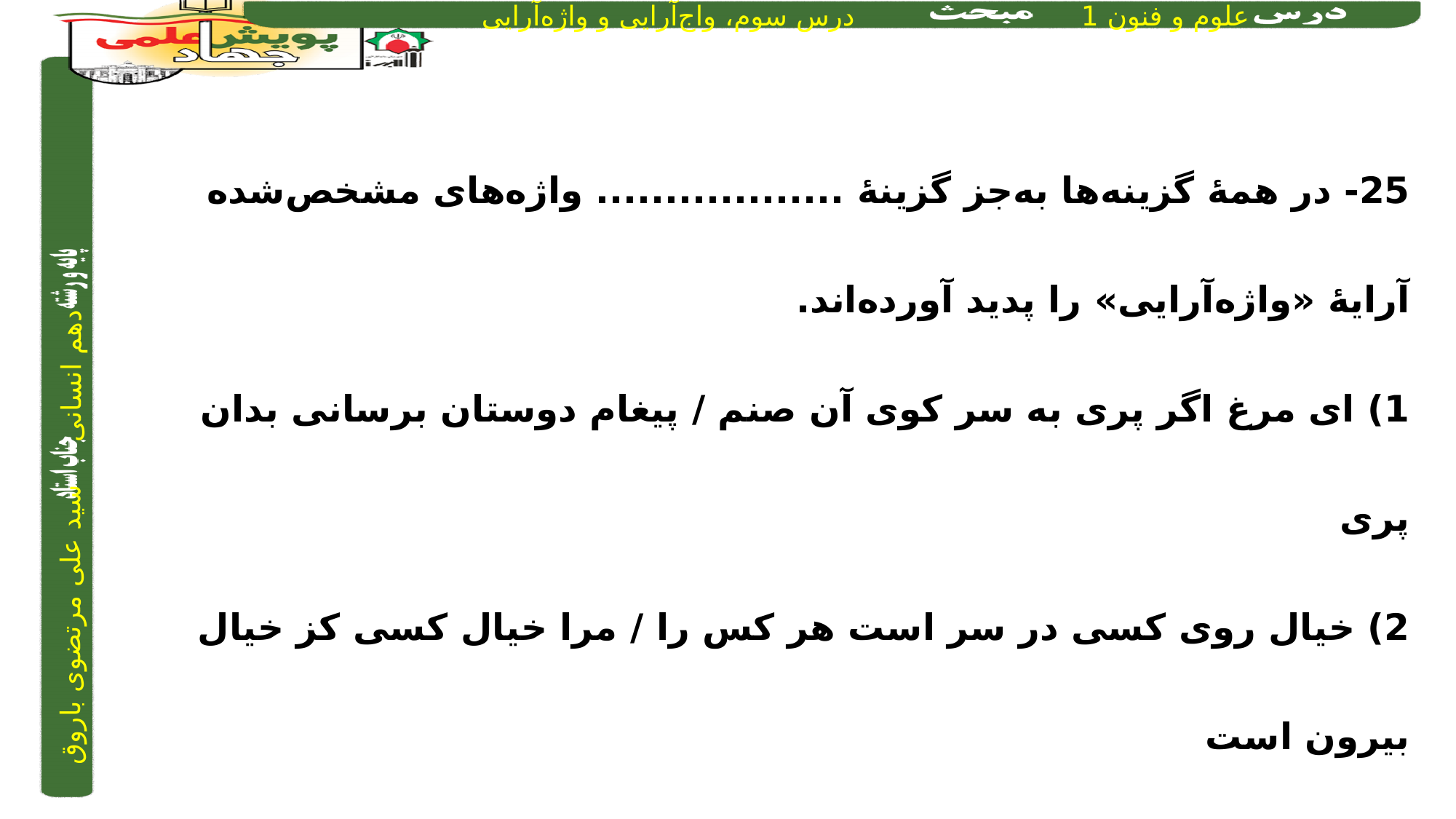

25- در همۀ گزینه‌ها به‌جز گزینۀ .................. واژه‌های مشخص‌شده آرایۀ «واژه‌آرایی» را پدید آورده‌اند.
1) ای مرغ اگر پری به سر کوی آن صنم / پیغام دوستان برسانی بدان پری
2) خیال روی کسی در سر است هر کس را / مرا خیال کسی کز خیال بیرون است
3) هم‌ نظری، هم‌ خبری، هم‌ قمران را قمری / هم‌ شکر اندر شکر اندر شکر اندر شکری
4) چه نماز باشد آن را که تو در خیال باشی / تو صنم نمی‌گذاری که مرا نماز باشد
1